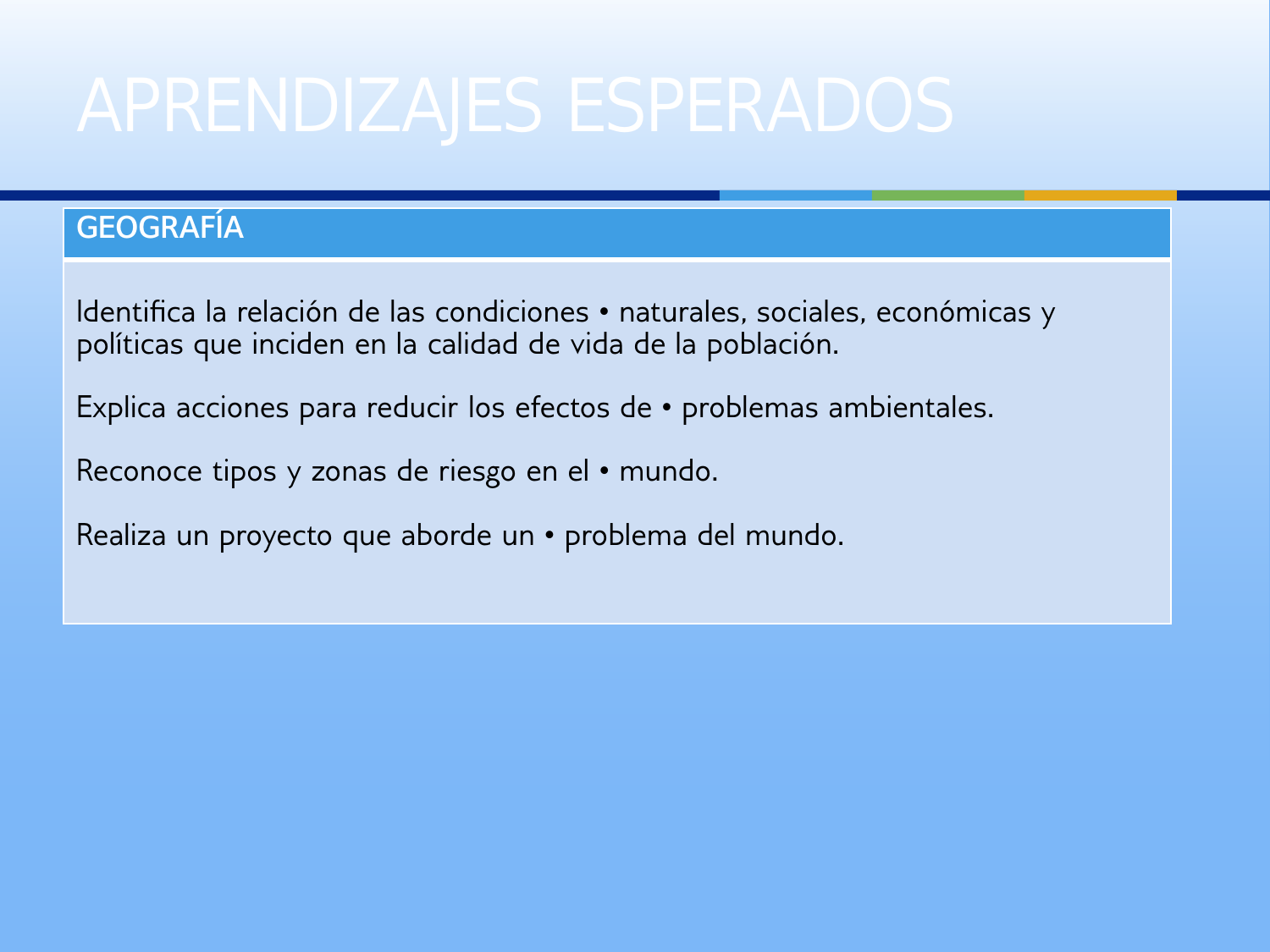

# APRENDIZAJES ESPERADOS
| GEOGRAFÍA |
| --- |
| Identifica la relación de las condiciones • naturales, sociales, económicas y políticas que inciden en la calidad de vida de la población. Explica acciones para reducir los efectos de • problemas ambientales. Reconoce tipos y zonas de riesgo en el • mundo. Realiza un proyecto que aborde un • problema del mundo. |